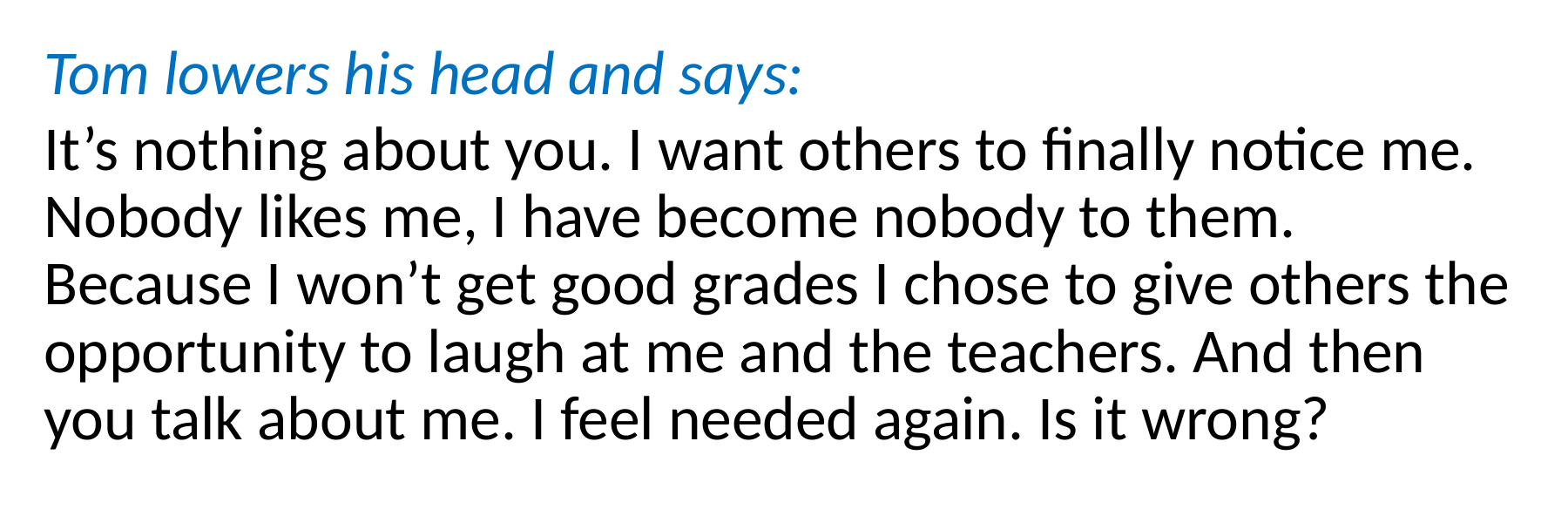

Tom lowers his head and says:
It’s nothing about you. I want others to finally notice me. Nobody likes me, I have become nobody to them. Because I won’t get good grades I chose to give others the opportunity to laugh at me and the teachers. And then you talk about me. I feel needed again. Is it wrong?